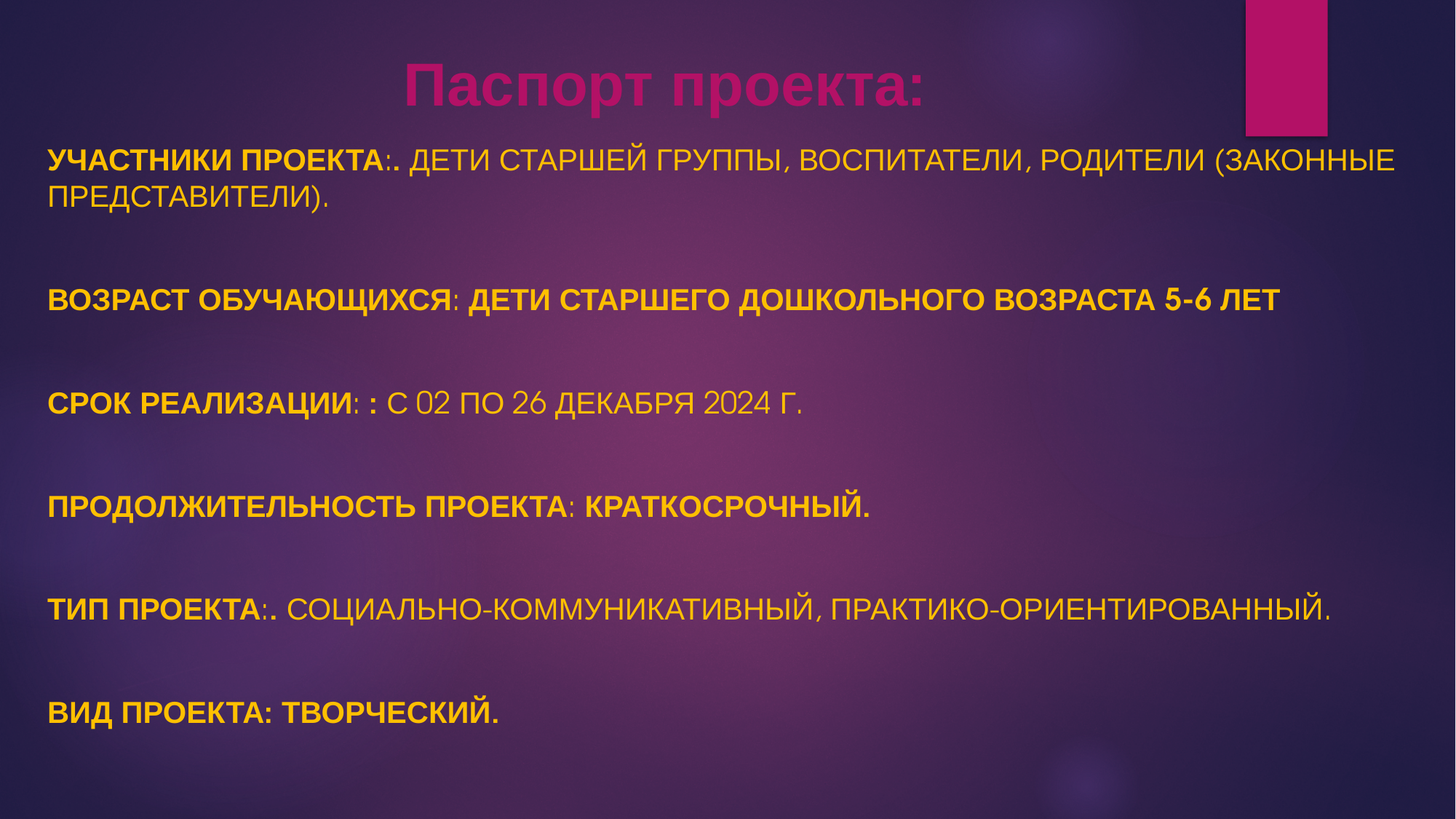

# Паспорт проекта:
Участники проекта:. дети старшей группы, воспитатели, родители (законные представители).

Возраст обучающихся: дети старшего дошкольного возраста 5-6 лет

Срок реализации: : с 02 по 26 декабря 2024 г.

Продолжительность проекта: краткосрочный.

Тип проекта:. социально-коммуникативный, практико-ориентированный.

Вид проекта: творческий.